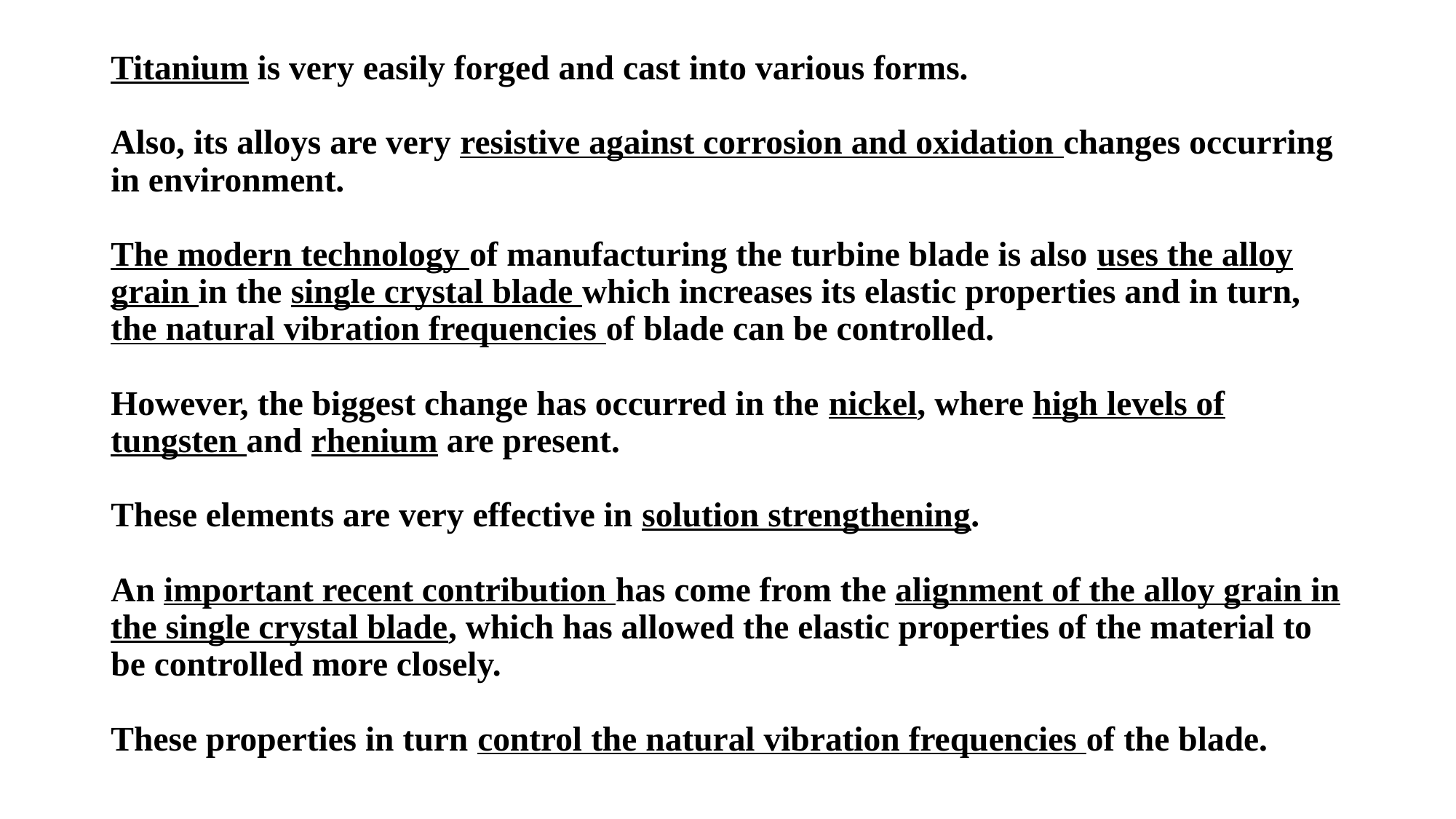

# Titanium is very easily forged and cast into various forms. Also, its alloys are very resistive against corrosion and oxidation changes occurring in environment. The modern technology of manufacturing the turbine blade is also uses the alloy grain in the single crystal blade which increases its elastic properties and in turn, the natural vibration frequencies of blade can be controlled. However, the biggest change has occurred in the nickel, where high levels of tungsten and rhenium are present. These elements are very effective in solution strengthening. An important recent contribution has come from the alignment of the alloy grain in the single crystal blade, which has allowed the elastic properties of the material to be controlled more closely. These properties in turn control the natural vibration frequencies of the blade.